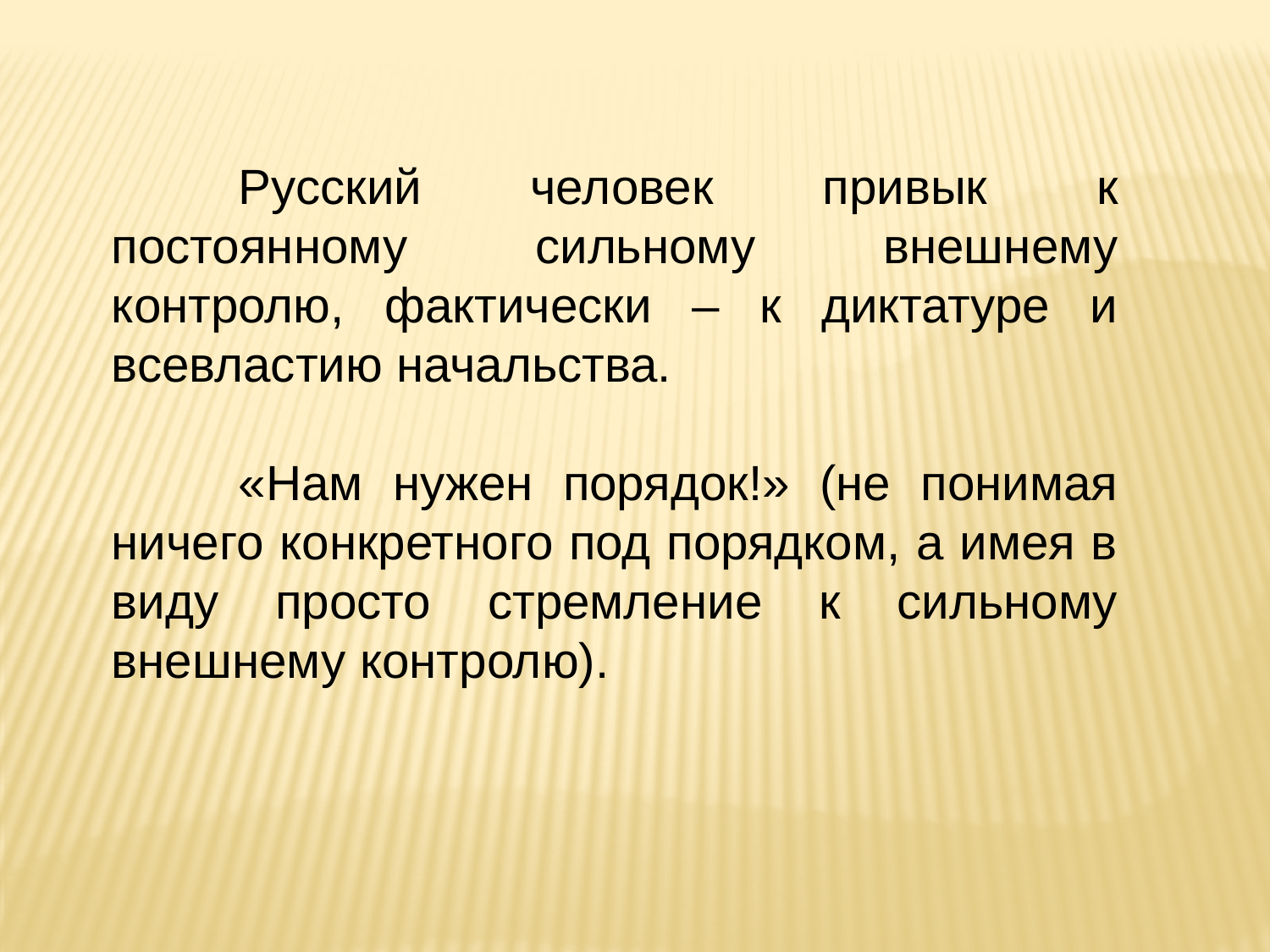

Русский человек привык к постоянному сильному внешнему контролю, фактически – к диктатуре и всевластию начальства.

	«Нам нужен порядок!» (не понимая ничего конкретного под порядком, а имея в виду просто стремление к сильному внешнему контролю).